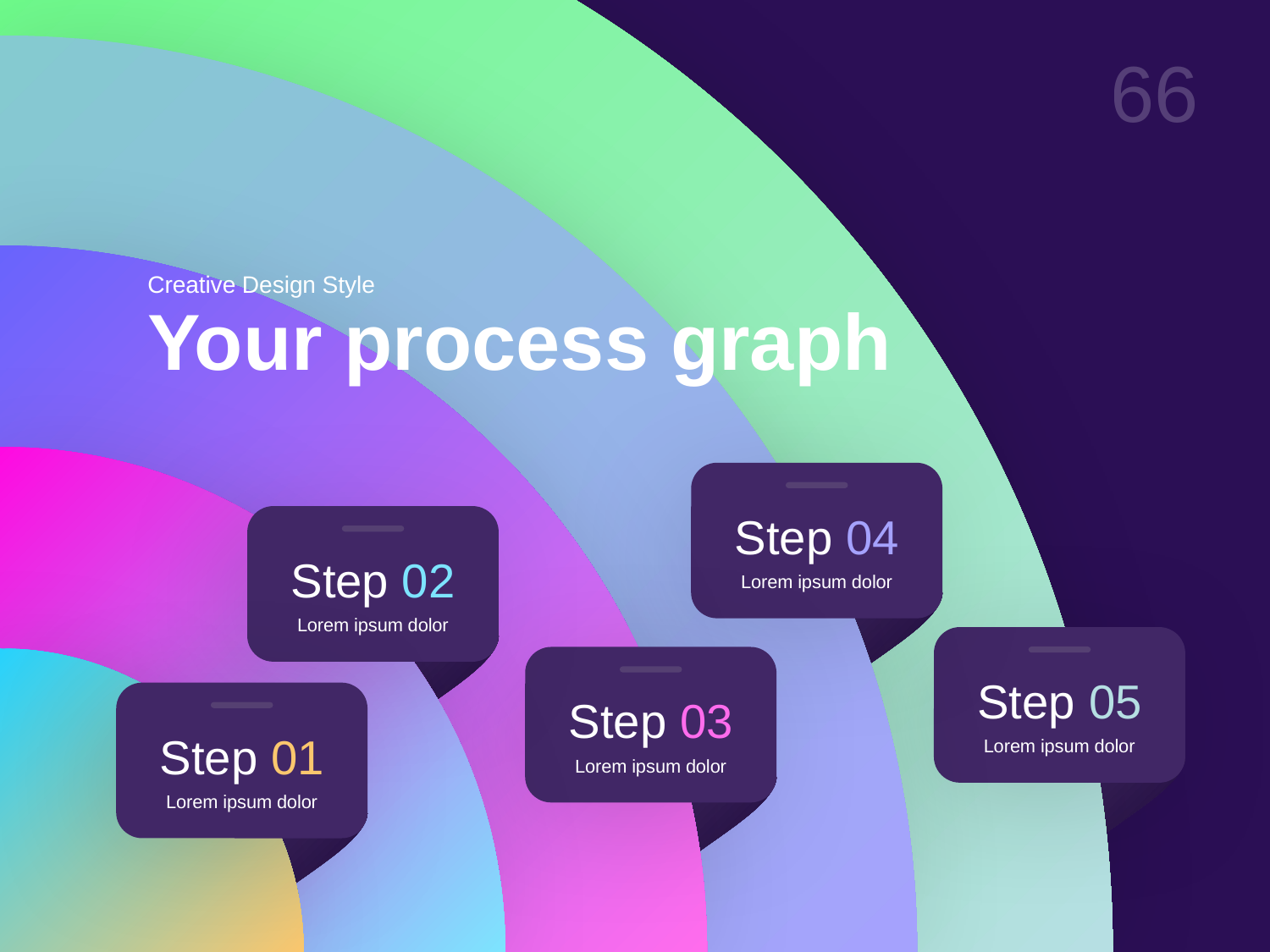

Creative Design Style
Your process graph

Step 04
Lorem ipsum dolor

Step 02
Lorem ipsum dolor

Step 05
Lorem ipsum dolor

Step 03
Lorem ipsum dolor

Step 01
Lorem ipsum dolor